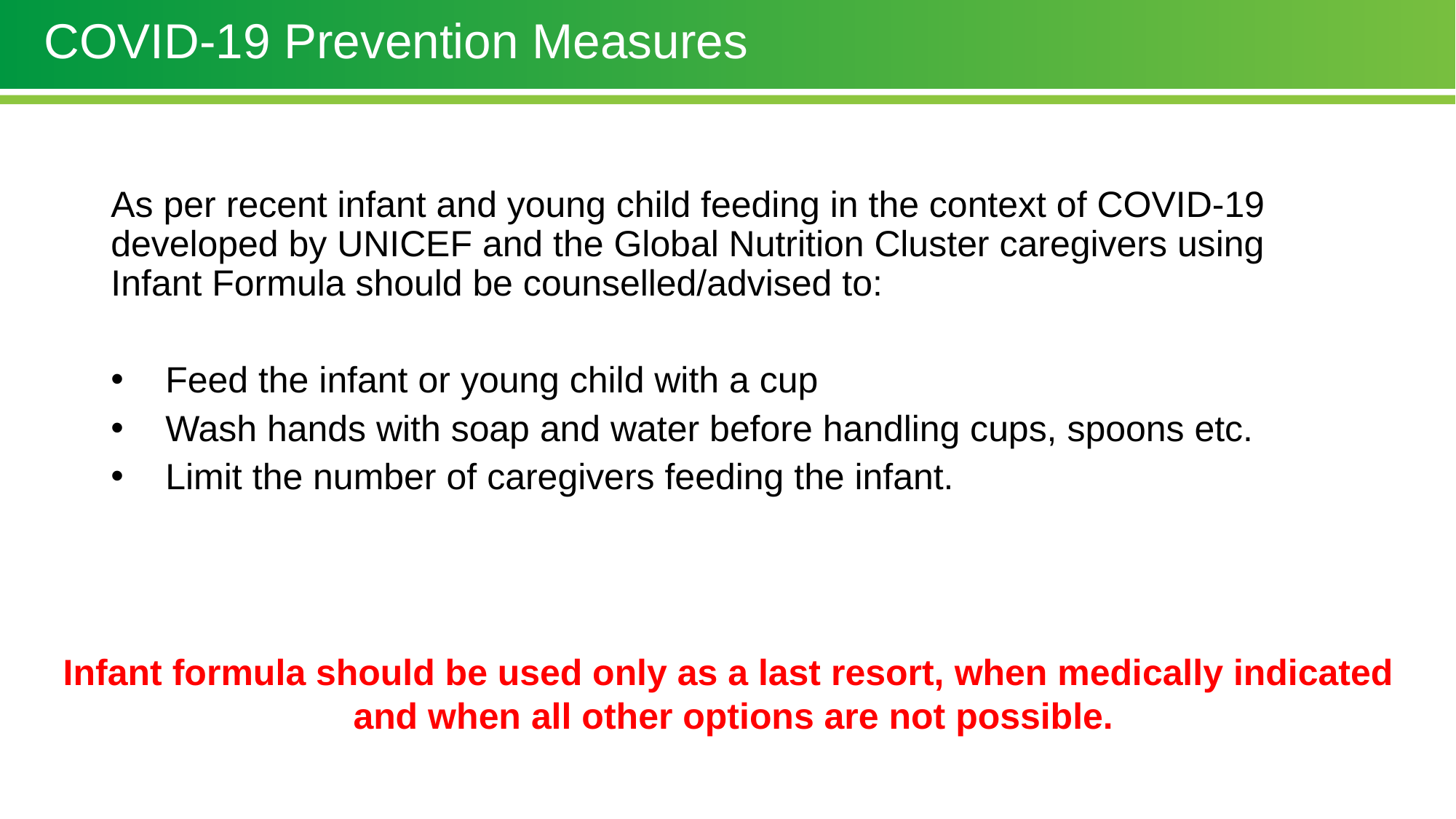

# COVID-19 Prevention Measures
As per recent infant and young child feeding in the context of COVID-19 developed by UNICEF and the Global Nutrition Cluster caregivers using Infant Formula should be counselled/advised to:

Feed the infant or young child with a cup
Wash hands with soap and water before handling cups, spoons etc.
Limit the number of caregivers feeding the infant.
Infant formula should be used only as a last resort, when medically indicated
and when all other options are not possible.